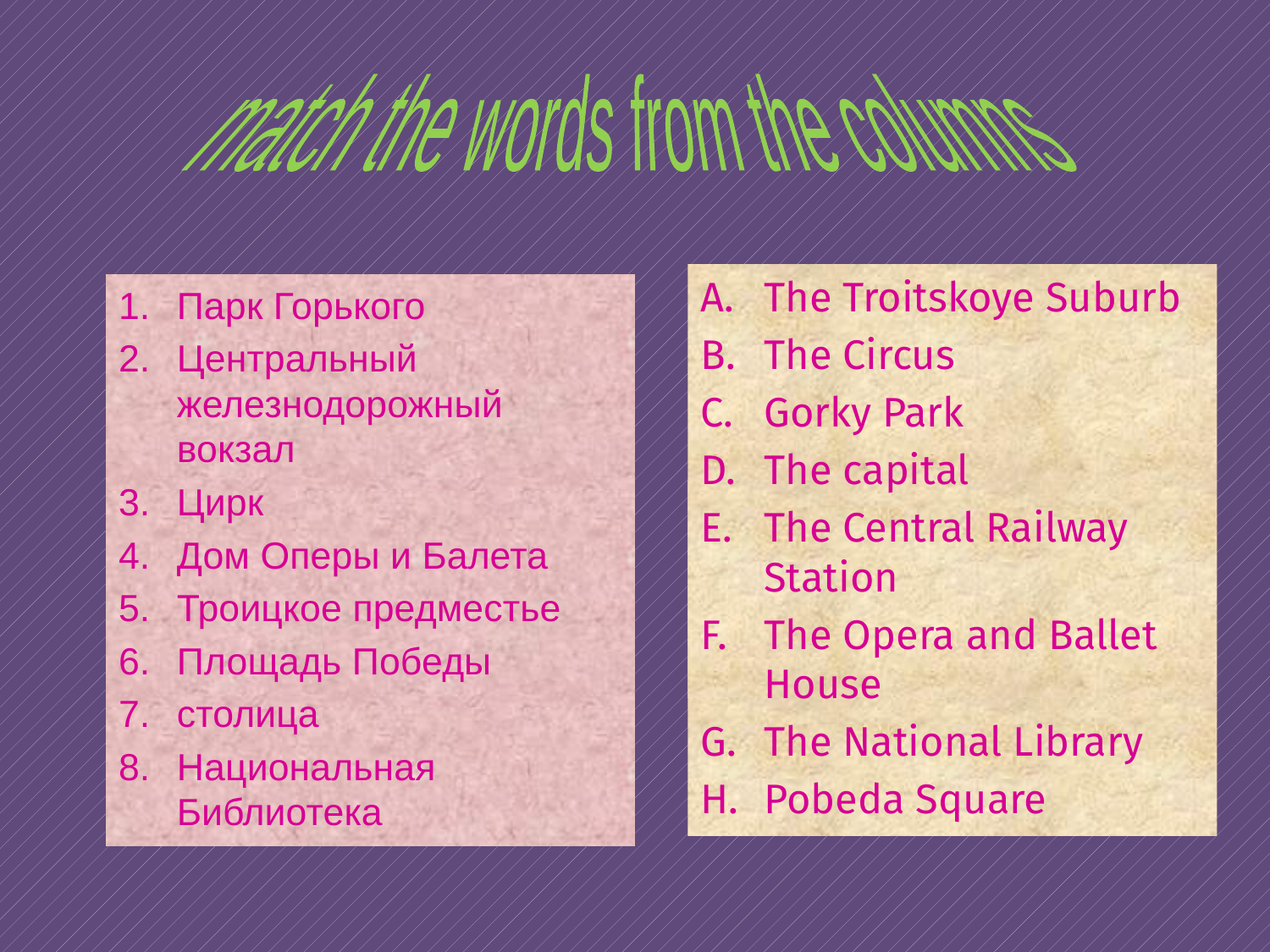

match the words from the columns
The Troitskoye Suburb
The Circus
Gorky Park
The capital
The Central Railway Station
The Opera and Ballet House
The National Library
Pobeda Square
Парк Горького
Центральный железнодорожный вокзал
Цирк
Дом Оперы и Балета
Троицкое предместье
Площадь Победы
столица
Национальная Библиотека